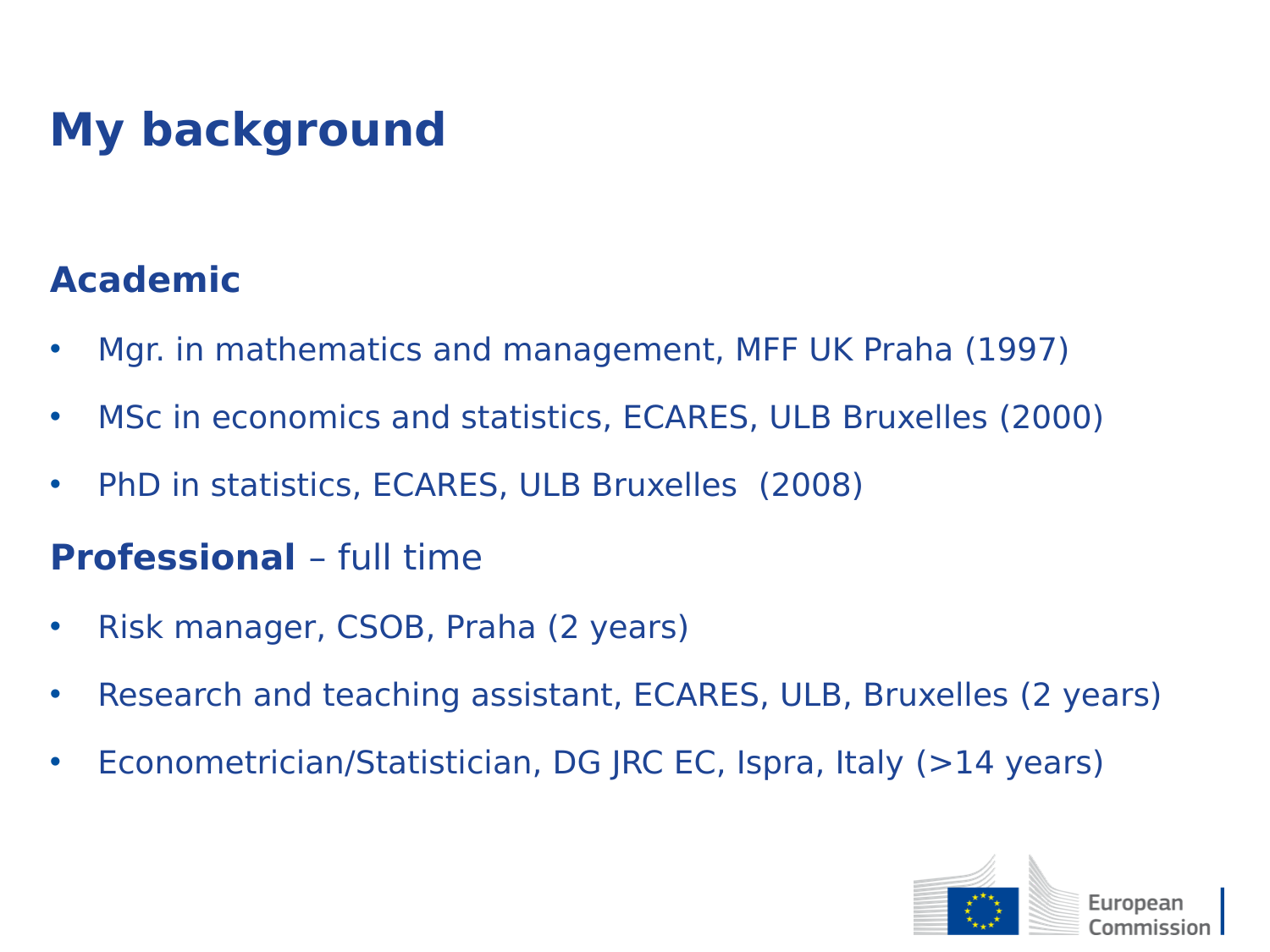

# My background
Academic
Mgr. in mathematics and management, MFF UK Praha (1997)
MSc in economics and statistics, ECARES, ULB Bruxelles (2000)
PhD in statistics, ECARES, ULB Bruxelles  (2008)
Professional – full time
Risk manager, CSOB, Praha (2 years)
Research and teaching assistant, ECARES, ULB, Bruxelles (2 years)
Econometrician/Statistician, DG JRC EC, Ispra, Italy (>14 years)